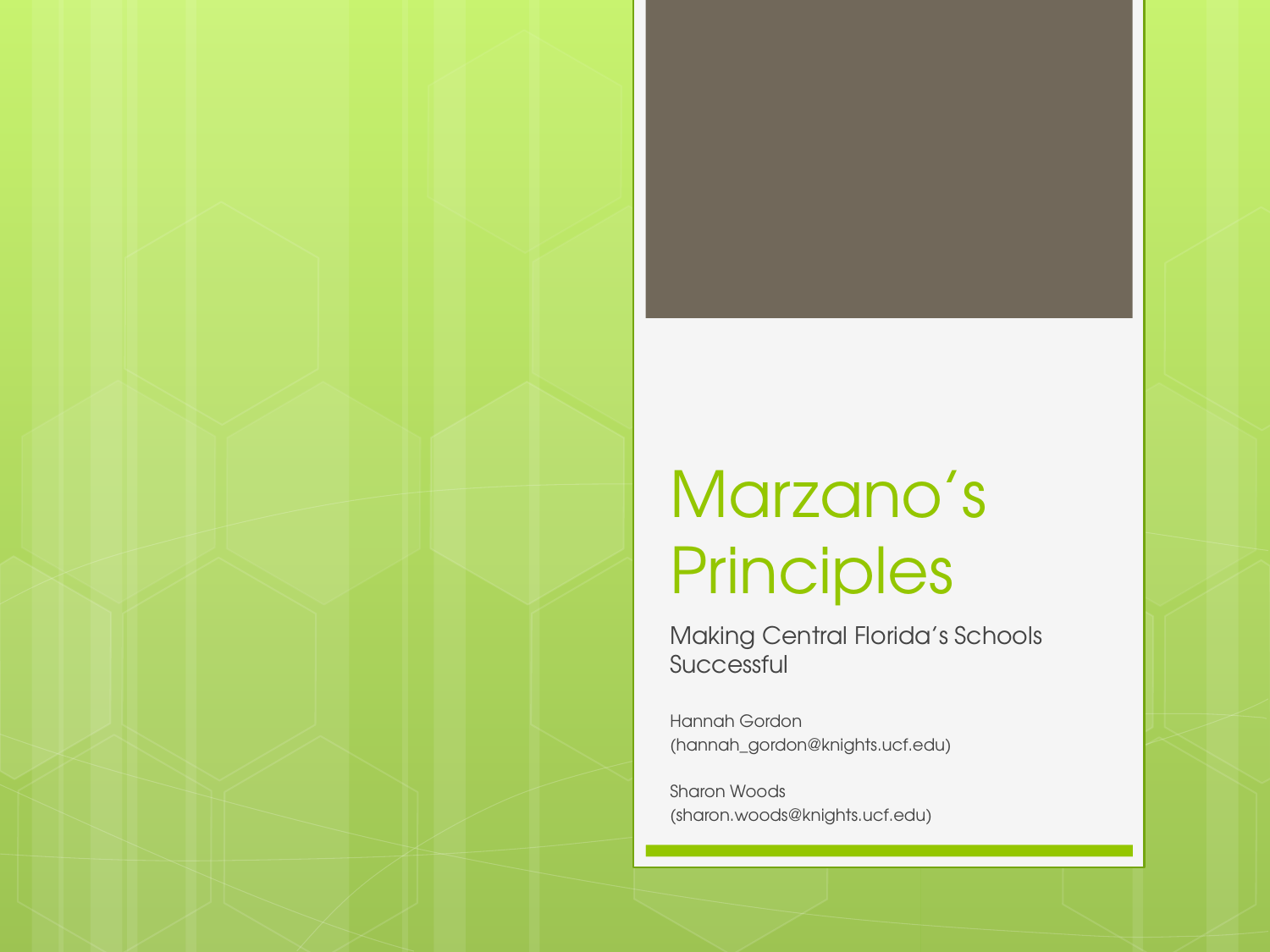

# Marzano’s Principles
Making Central Florida’s Schools Successful

Hannah Gordon
(hannah_gordon@knights.ucf.edu)

Sharon Woods
(sharon.woods@knights.ucf.edu)